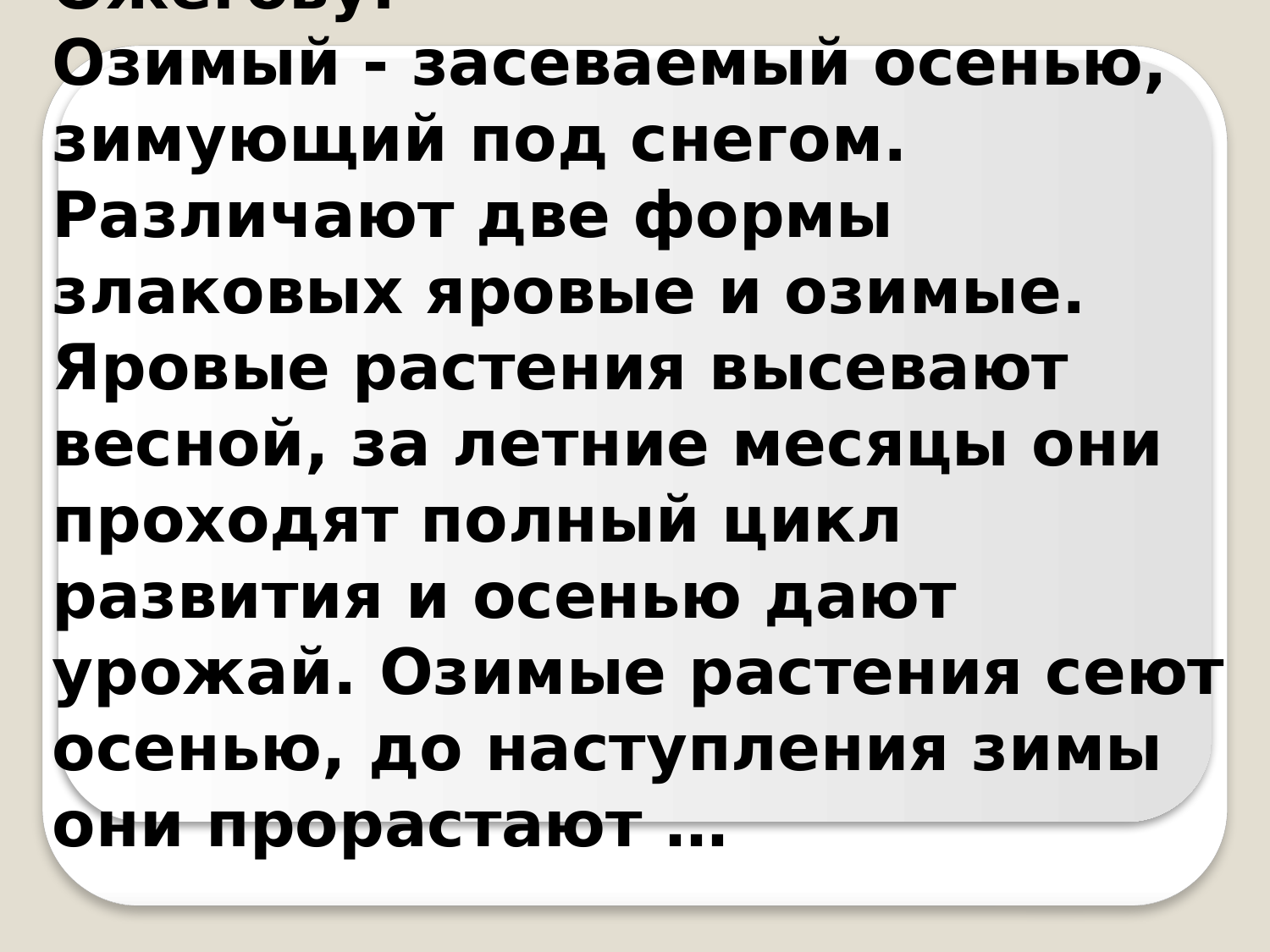

Значение слова озимый по Ожегову:
Озимый - засеваемый осенью, зимующий под снегом.
Различают две формы злаковых яровые и озимые. Яровые растения высевают весной, за летние месяцы они проходят полный цикл развития и осенью дают урожай. Озимые растения сеют осенью, до наступления зимы они прорастают …